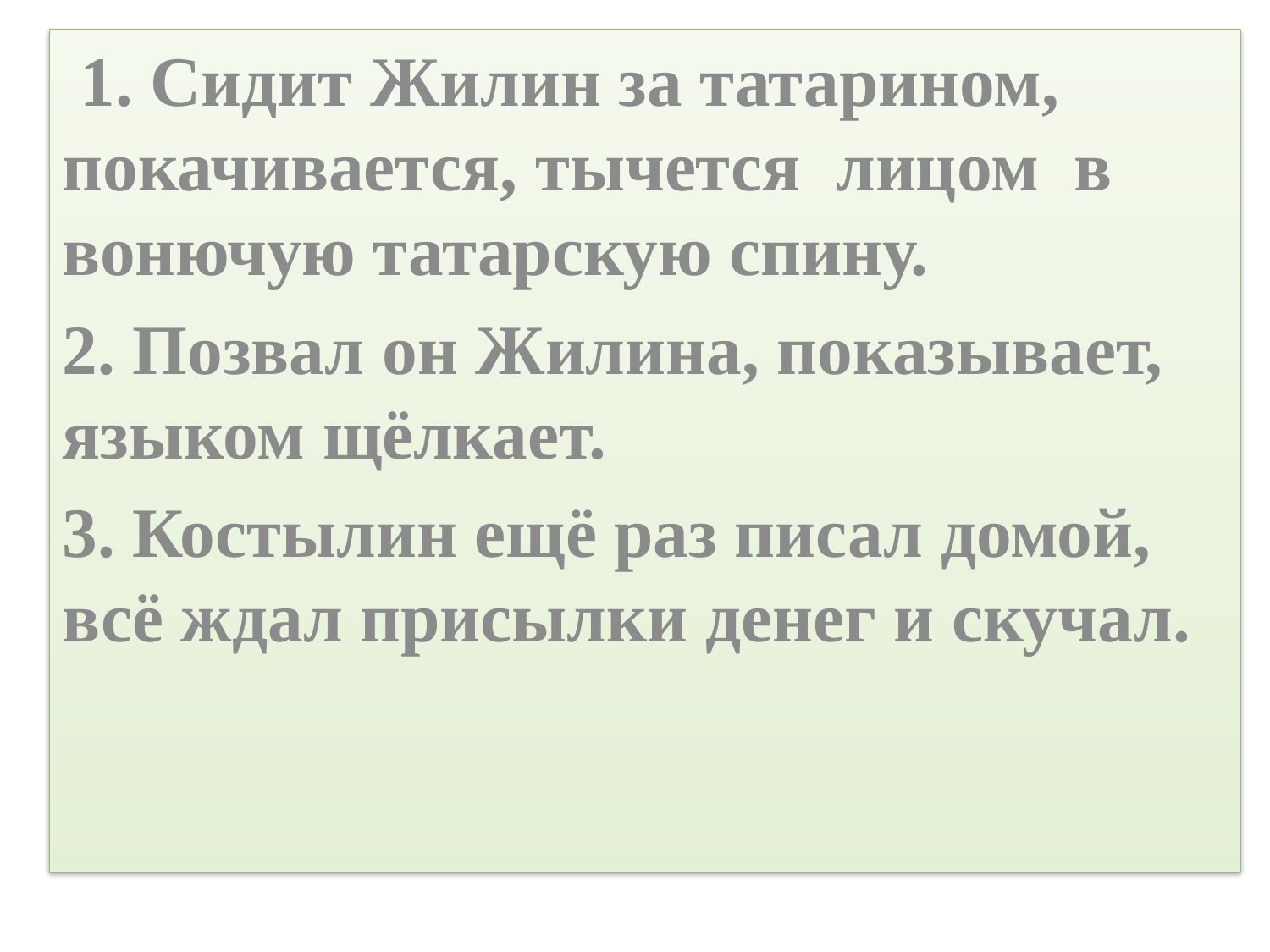

1. Сидит Жилин за татарином, покачивается, тычется  лицом  в вонючую татарскую спину.
2. Позвал он Жилина, показывает, языком щёлкает.
3. Костылин ещё раз писал домой, всё ждал присылки денег и скучал.